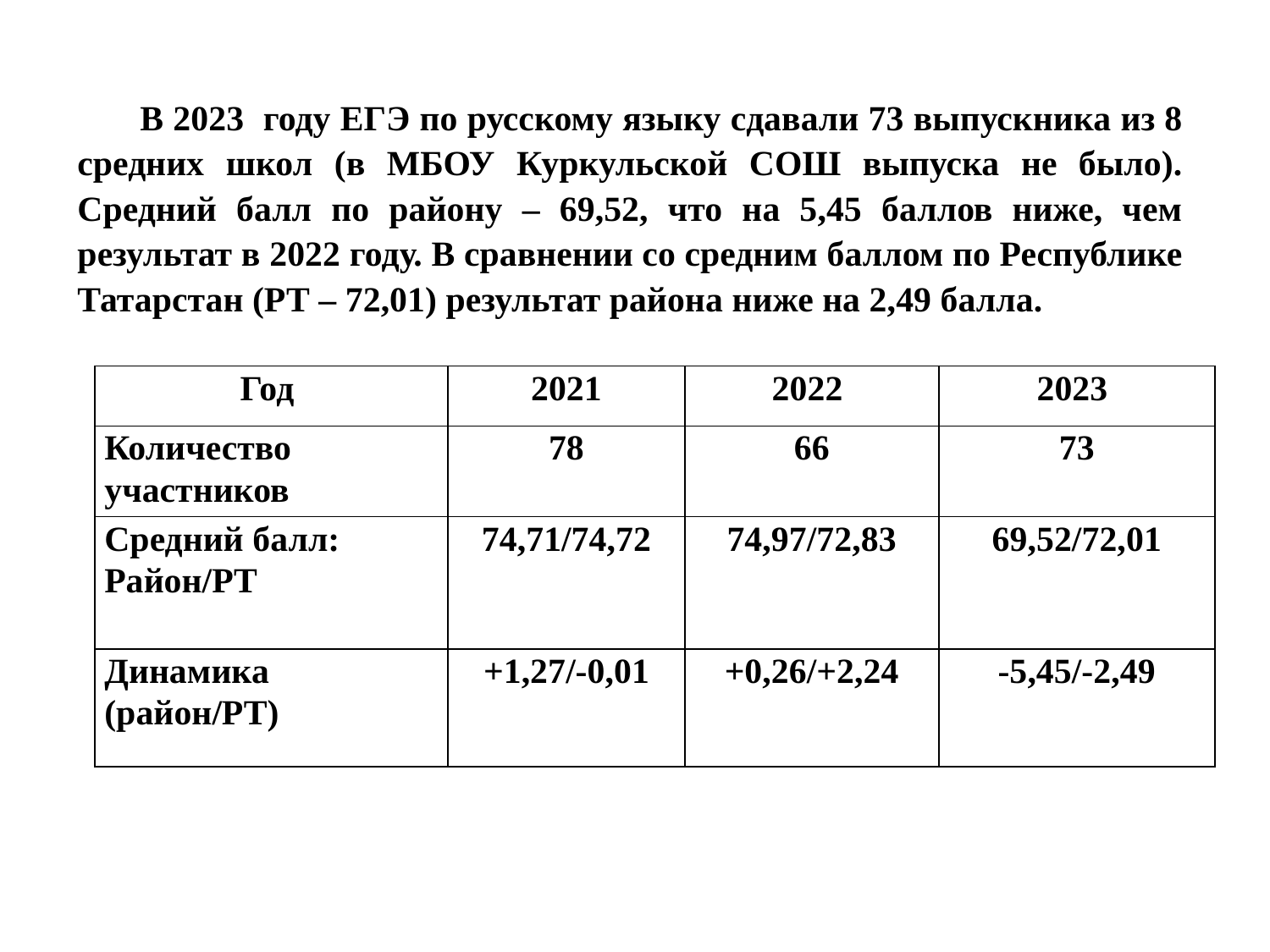

В 2023  году ЕГЭ по русскому языку сдавали 73 выпускника из 8 средних школ (в МБОУ Куркульской СОШ выпуска не было). Средний балл по району – 69,52, что на 5,45 баллов ниже, чем результат в 2022 году. В сравнении со средним баллом по Республике Татарстан (РТ – 72,01) результат района ниже на 2,49 балла.

| Год | 2021 | 2022 | 2023 |
| --- | --- | --- | --- |
| Количество участников | 78 | 66 | 73 |
| Средний балл: Район/РТ | 74,71/74,72 | 74,97/72,83 | 69,52/72,01 |
| Динамика (район/РТ) | +1,27/-0,01 | +0,26/+2,24 | -5,45/-2,49 |